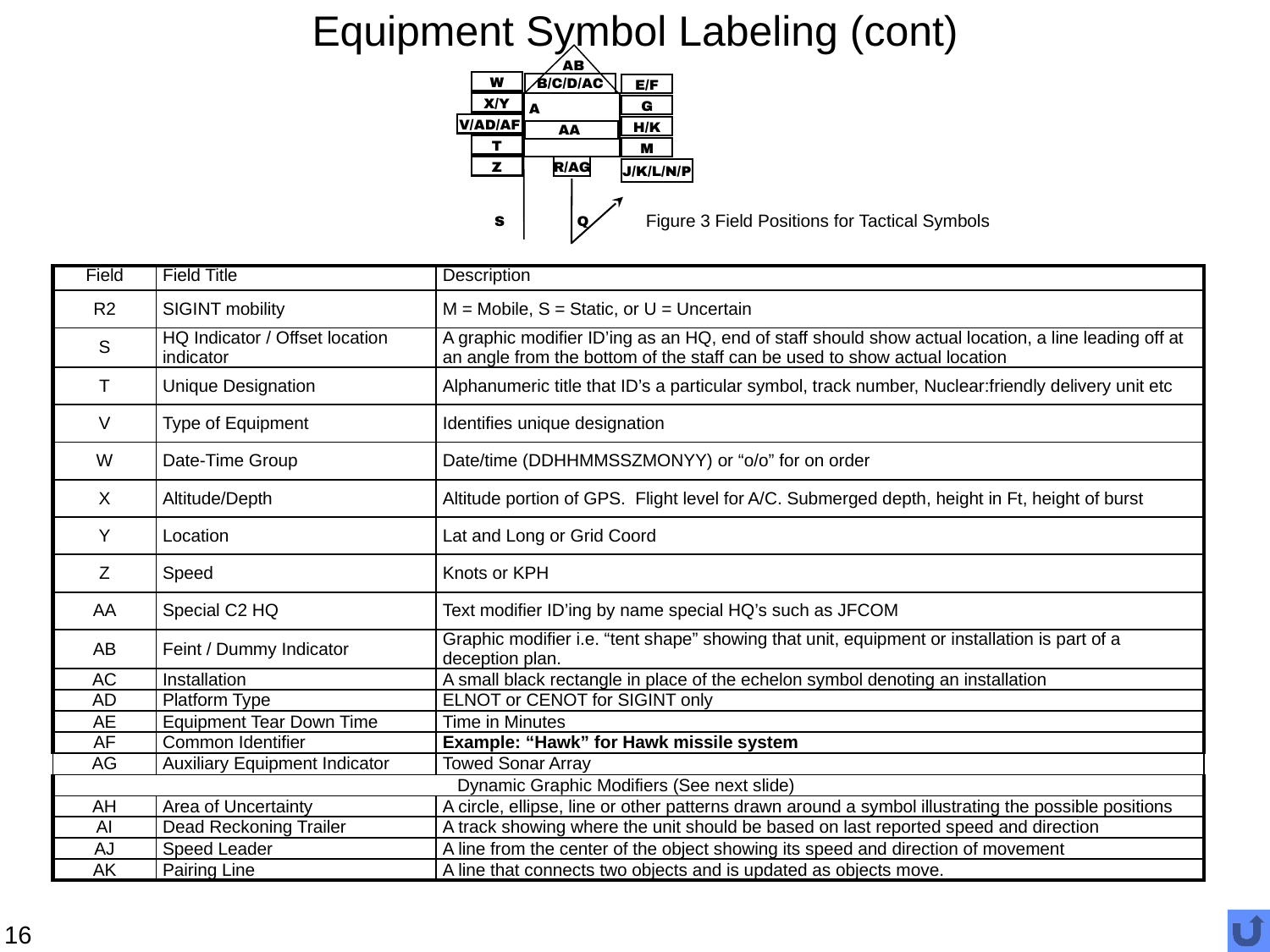

# Equipment Symbol Labeling (cont)

AB
W
B/C/D/AC
E/F
X/Y

A
G
V/AD/AF
H/K
AA
T
M

R/AG
Z
J/K/L/N/P

S
Q
Figure 3 Field Positions for Tactical Symbols
| Field | Field Title | Description |
| --- | --- | --- |
| R2 | SIGINT mobility | M = Mobile, S = Static, or U = Uncertain |
| S | HQ Indicator / Offset location indicator | A graphic modifier ID’ing as an HQ, end of staff should show actual location, a line leading off at an angle from the bottom of the staff can be used to show actual location |
| T | Unique Designation | Alphanumeric title that ID’s a particular symbol, track number, Nuclear:friendly delivery unit etc |
| V | Type of Equipment | Identifies unique designation |
| W | Date-Time Group | Date/time (DDHHMMSSZMONYY) or “o/o” for on order |
| X | Altitude/Depth | Altitude portion of GPS. Flight level for A/C. Submerged depth, height in Ft, height of burst |
| Y | Location | Lat and Long or Grid Coord |
| Z | Speed | Knots or KPH |
| AA | Special C2 HQ | Text modifier ID’ing by name special HQ’s such as JFCOM |
| AB | Feint / Dummy Indicator | Graphic modifier i.e. “tent shape” showing that unit, equipment or installation is part of a deception plan. |
| AC | Installation | A small black rectangle in place of the echelon symbol denoting an installation |
| AD | Platform Type | ELNOT or CENOT for SIGINT only |
| AE | Equipment Tear Down Time | Time in Minutes |
| AF | Common Identifier | Example: “Hawk” for Hawk missile system |
| AG | Auxiliary Equipment Indicator | Towed Sonar Array |
| Dynamic Graphic Modifiers (See next slide) |  |  |
| AH | Area of Uncertainty | A circle, ellipse, line or other patterns drawn around a symbol illustrating the possible positions |
| AI | Dead Reckoning Trailer | A track showing where the unit should be based on last reported speed and direction |
| AJ | Speed Leader | A line from the center of the object showing its speed and direction of movement |
| AK | Pairing Line | A line that connects two objects and is updated as objects move. |
16